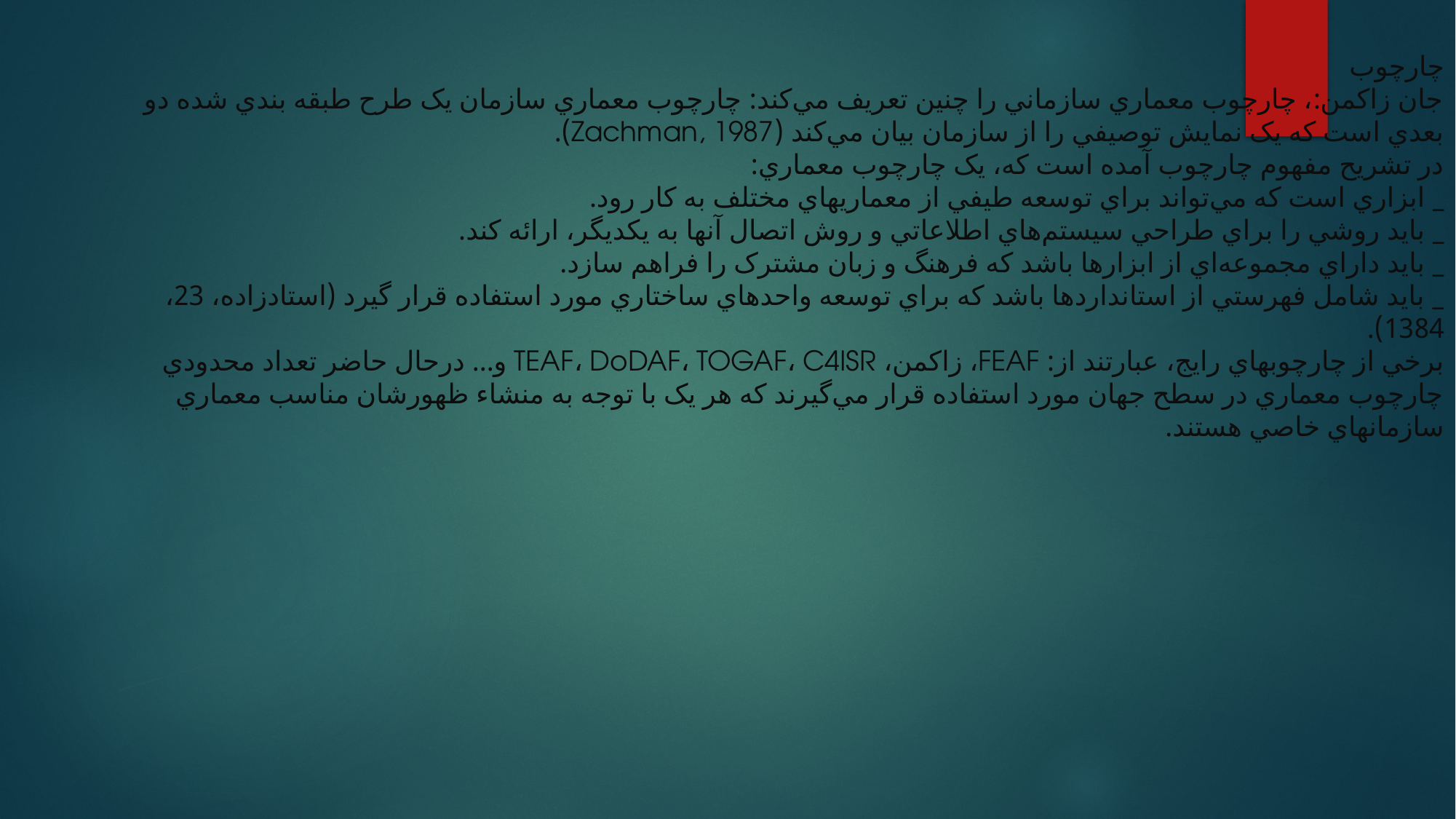

# چارچوب جان زاکمن:، چارچوب معماري سازماني را چنين تعريف مي‌کند: چارچوب معماري سازمان يک طرح طبقه بندي شده دو بعدي است که يک نمايش توصيفي را از سازمان بيان مي‌کند (Zachman, 1987). در تشريح مفهوم چارچوب آمده است که، يک چارچوب معماري: _ ابزاري است که مي‌تواند براي توسعه طيفي از معماريهاي مختلف به کار رود. _ بايد روشي را براي طراحي سيستم‌هاي اطلاعاتي و روش اتصال آنها به يکديگر، ارائه کند. _ بايد داراي مجموعه‌اي از ابزارها باشد که فرهنگ و زبان مشترک را فراهم سازد. _ بايد شامل فهرستي از استانداردها باشد که براي توسعه واحدهاي ساختاري مورد استفاده قرار گيرد (استادزاده، 23، 1384). برخي از چارچوبهاي رايج، عبارتند از: FEAF، زاکمن، TEAF، DoDAF، TOGAF، C4ISR و... درحال حاضر تعداد محدودي چارچوب معماري در سطح جهان مورد استفاده قرار مي‌گيرند که هر يک با توجه به منشاء ظهورشان مناسب معماري سازمانهاي خاصي هستند.